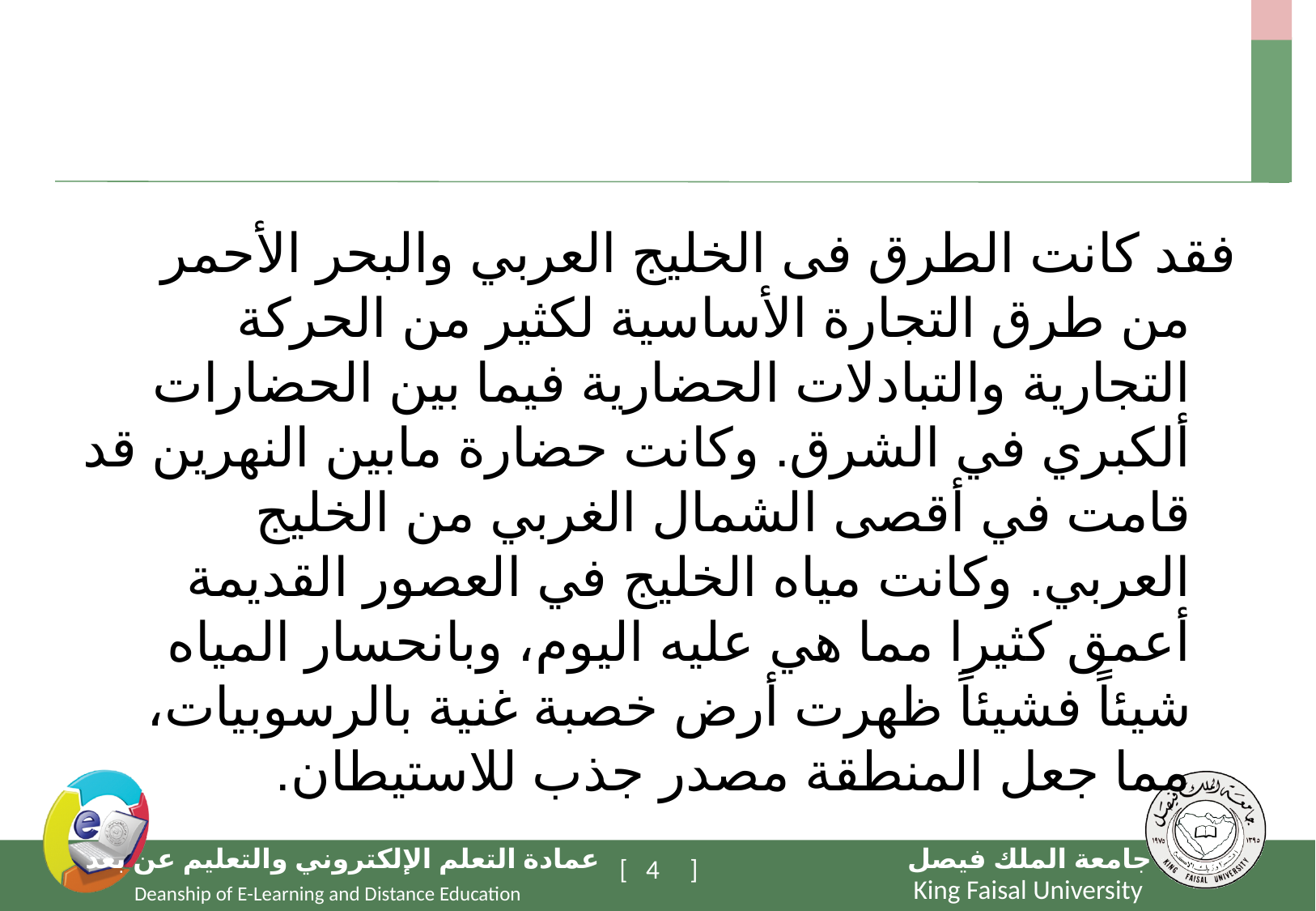

#
فقد كانت الطرق فى الخليج العربي والبحر الأحمر من طرق التجارة الأساسية لكثير من الحركة التجارية والتبادلات الحضارية فيما بين الحضارات ألكبري في الشرق. وكانت حضارة مابين النهرين قد قامت في أقصى الشمال الغربي من الخليج العربي. وكانت مياه الخليج في العصور القديمة أعمق كثيرا مما هي عليه اليوم، وبانحسار المياه شيئاً فشيئاً ظهرت أرض خصبة غنية بالرسوبيات، مما جعل المنطقة مصدر جذب للاستيطان.